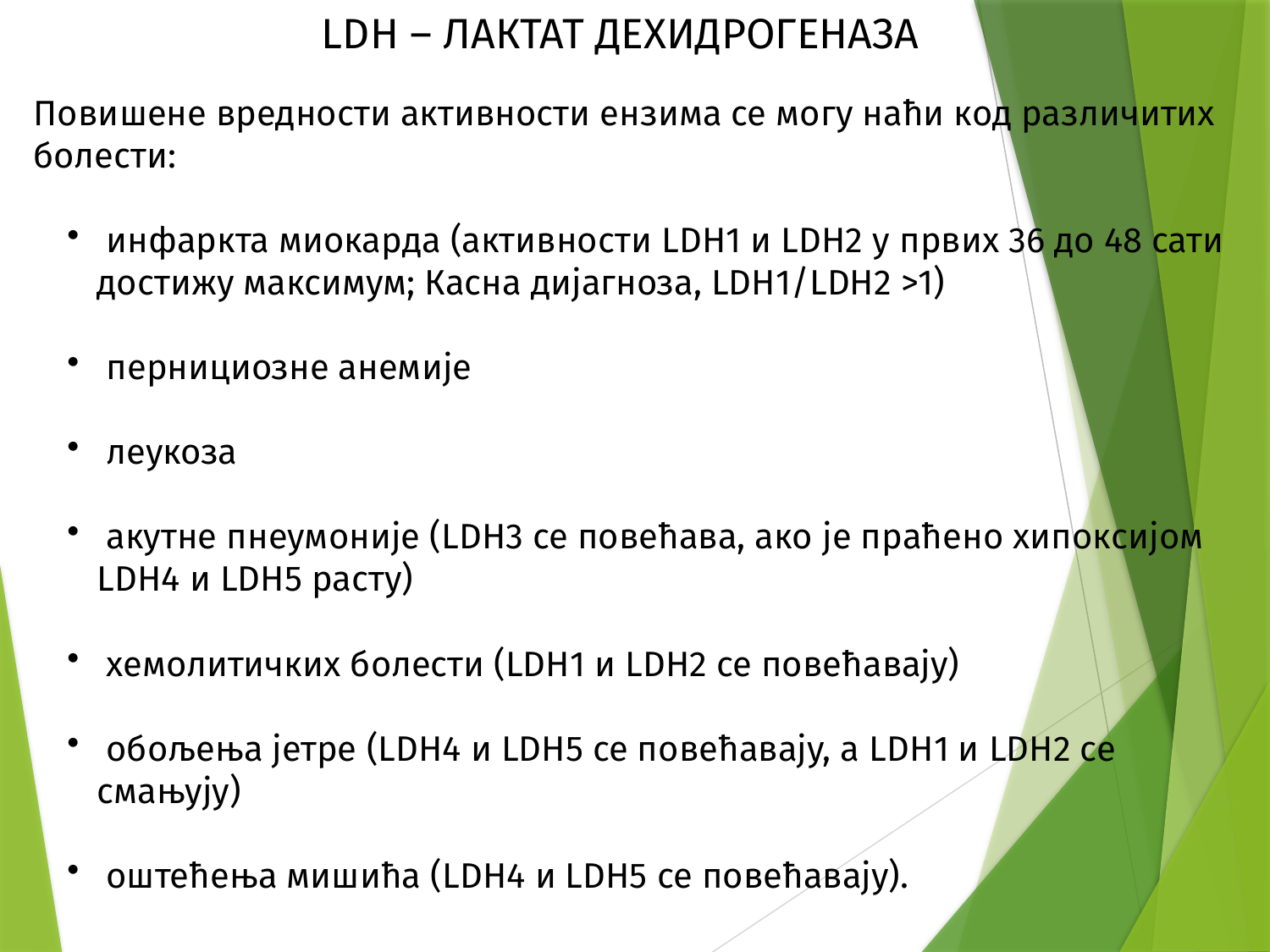

LDH – ЛАКТАТ ДЕХИДРОГЕНАЗА
Повишене вредности активности ензима се могу наћи код различитих болести:

 инфаркта миокарда (активности LDH1 и LDH2 у првих 36 до 48 сати достижу максимум; Касна дијагноза, LDH1/LDH2 >1)

 пернициозне анемије

 леукоза

 акутне пнеумоније (LDH3 се повећава, ако је праћено хипоксијом LDH4 и LDH5 расту)

 хемолитичких болести (LDH1 и LDH2 се повећавају)

 обољења јетре (LDH4 и LDH5 се повећавају, а LDH1 и LDH2 се смањују)

 оштећења мишића (LDH4 и LDH5 се повећавају).